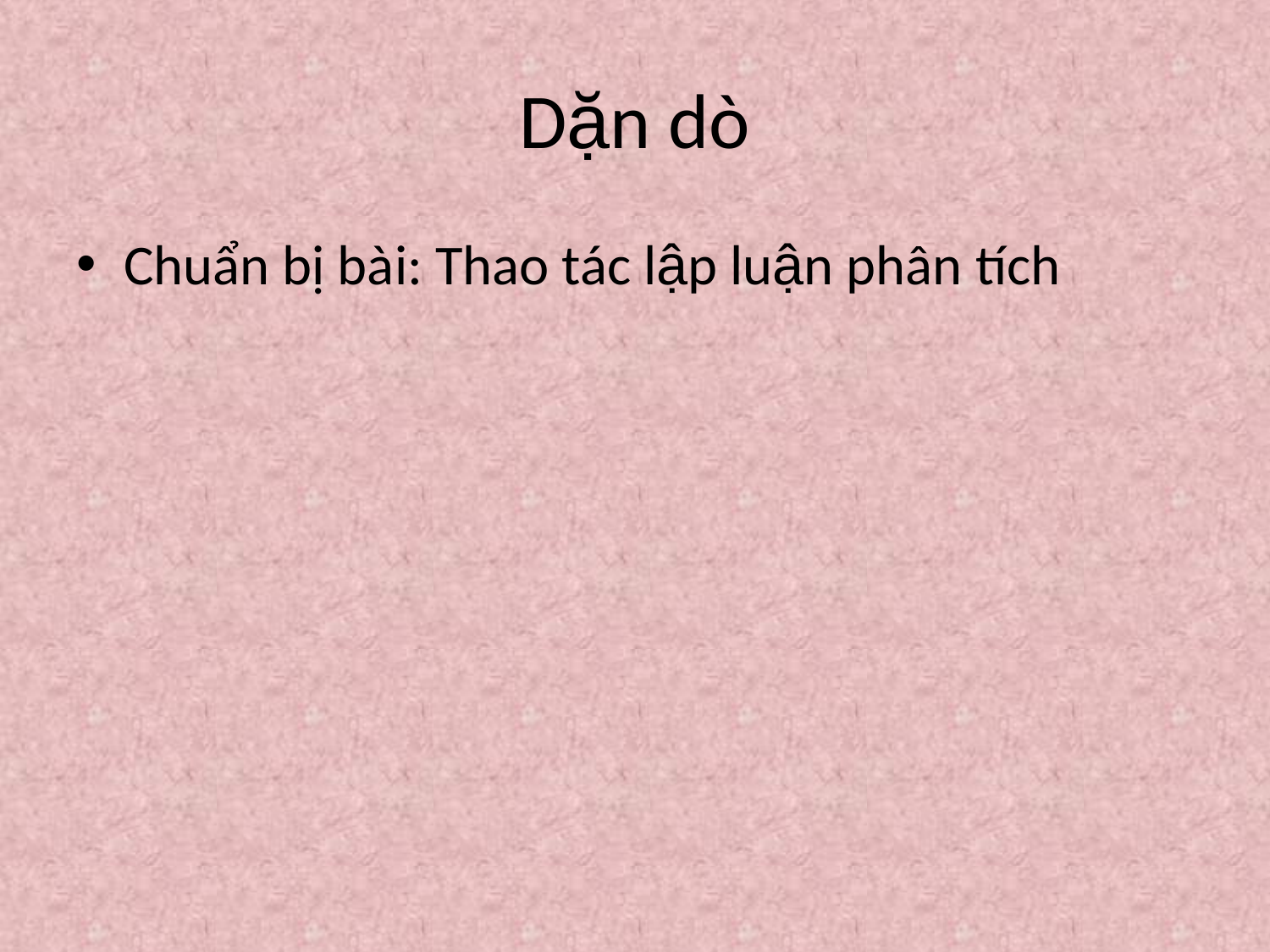

# Dặn dò
Chuẩn bị bài: Thao tác lập luận phân tích